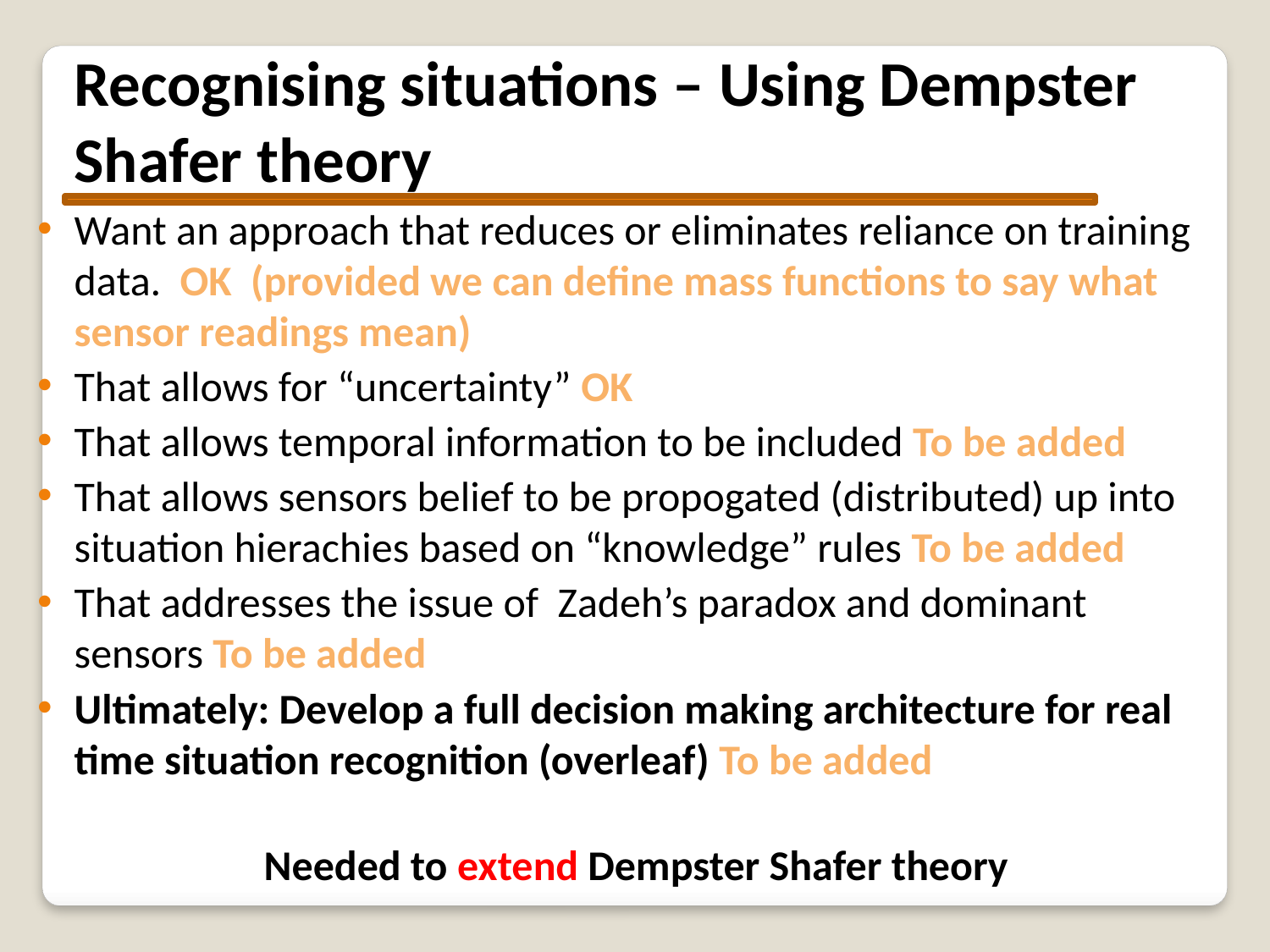

Recognising situations – Using Dempster Shafer theory
Want an approach that reduces or eliminates reliance on training data.  OK  (provided we can define mass functions to say what sensor readings mean)
That allows for “uncertainty” OK
That allows temporal information to be included To be added
That allows sensors belief to be propogated (distributed) up into situation hierachies based on “knowledge” rules To be added
That addresses the issue of  Zadeh’s paradox and dominant sensors To be added
Ultimately: Develop a full decision making architecture for real time situation recognition (overleaf) To be added
	Needed to extend Dempster Shafer theory